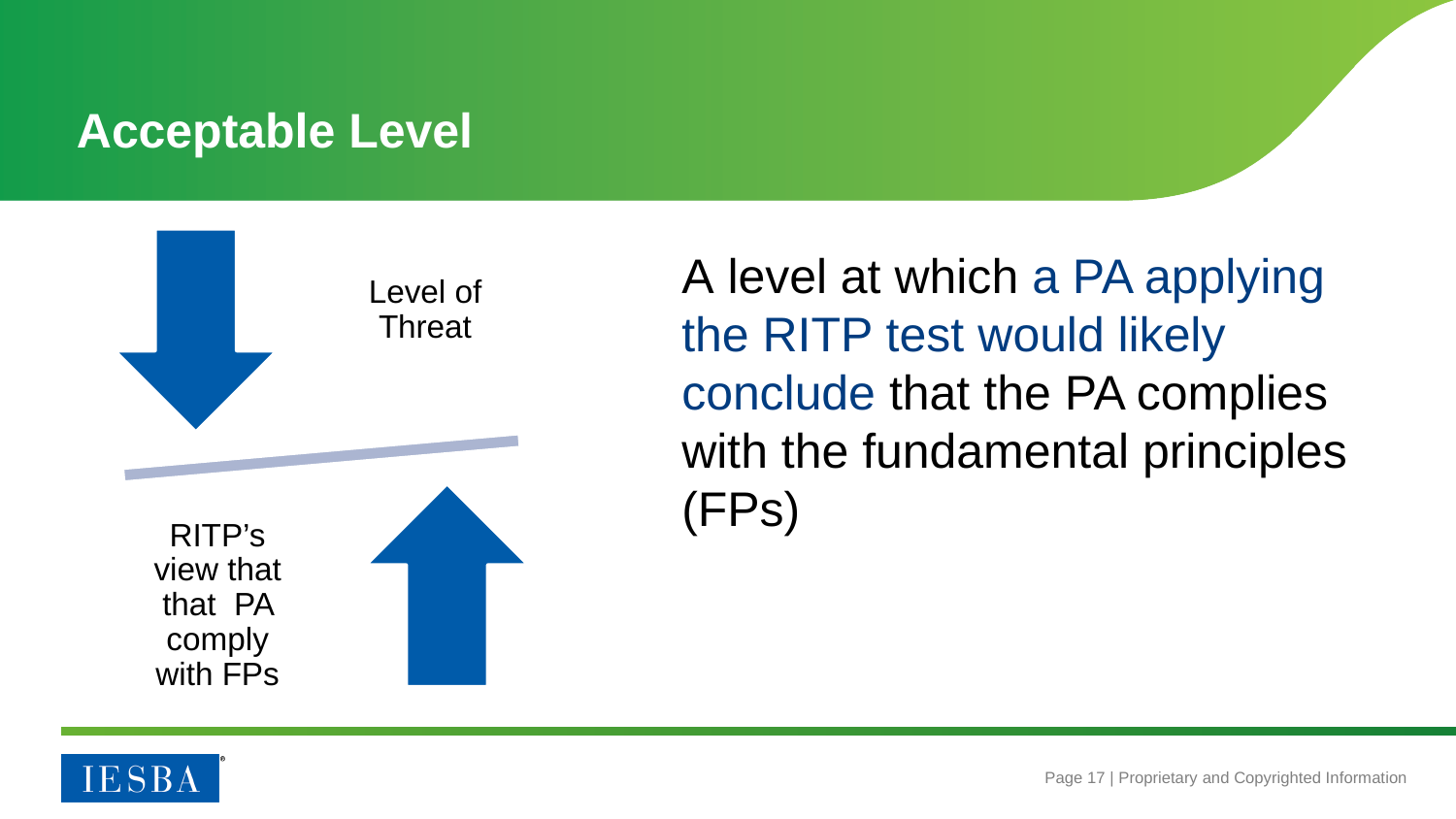

Acceptable Level
Level of Threat
RITP’s view that that  PA comply with FPs
A level at which a PA applying the RITP test would likely conclude that the PA complies with the fundamental principles (FPs)